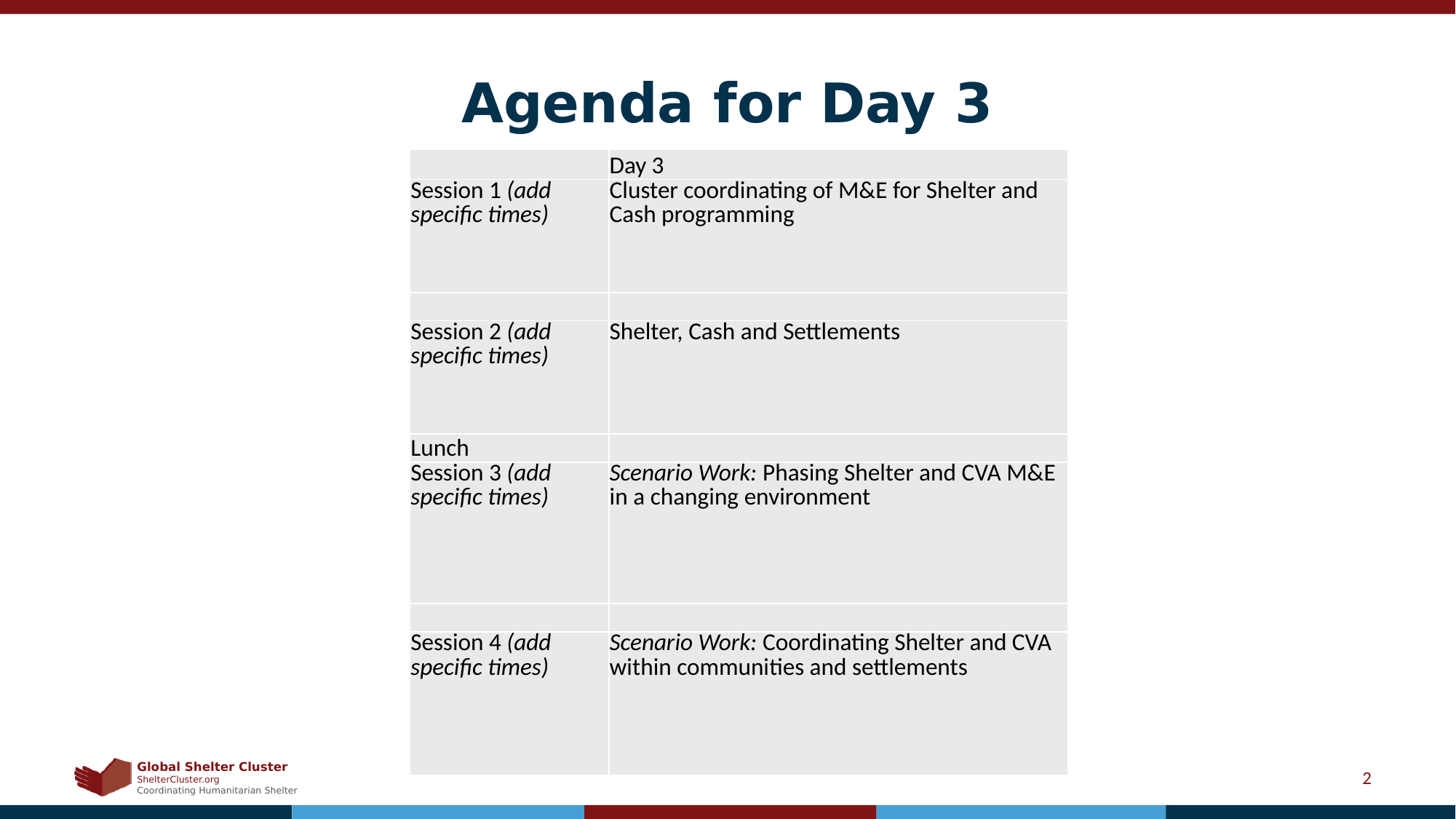

# Agenda for Day 3
|  | Day 3 |
| --- | --- |
| Session 1 (add specific times) | Cluster coordinating of M&E for Shelter and Cash programming |
|  |  |
| Session 2 (add specific times) | Shelter, Cash and Settlements |
| Lunch |  |
| Session 3 (add specific times) | Scenario Work: Phasing Shelter and CVA M&E in a changing environment |
|  |  |
| Session 4 (add specific times) | Scenario Work: Coordinating Shelter and CVA within communities and settlements |
2